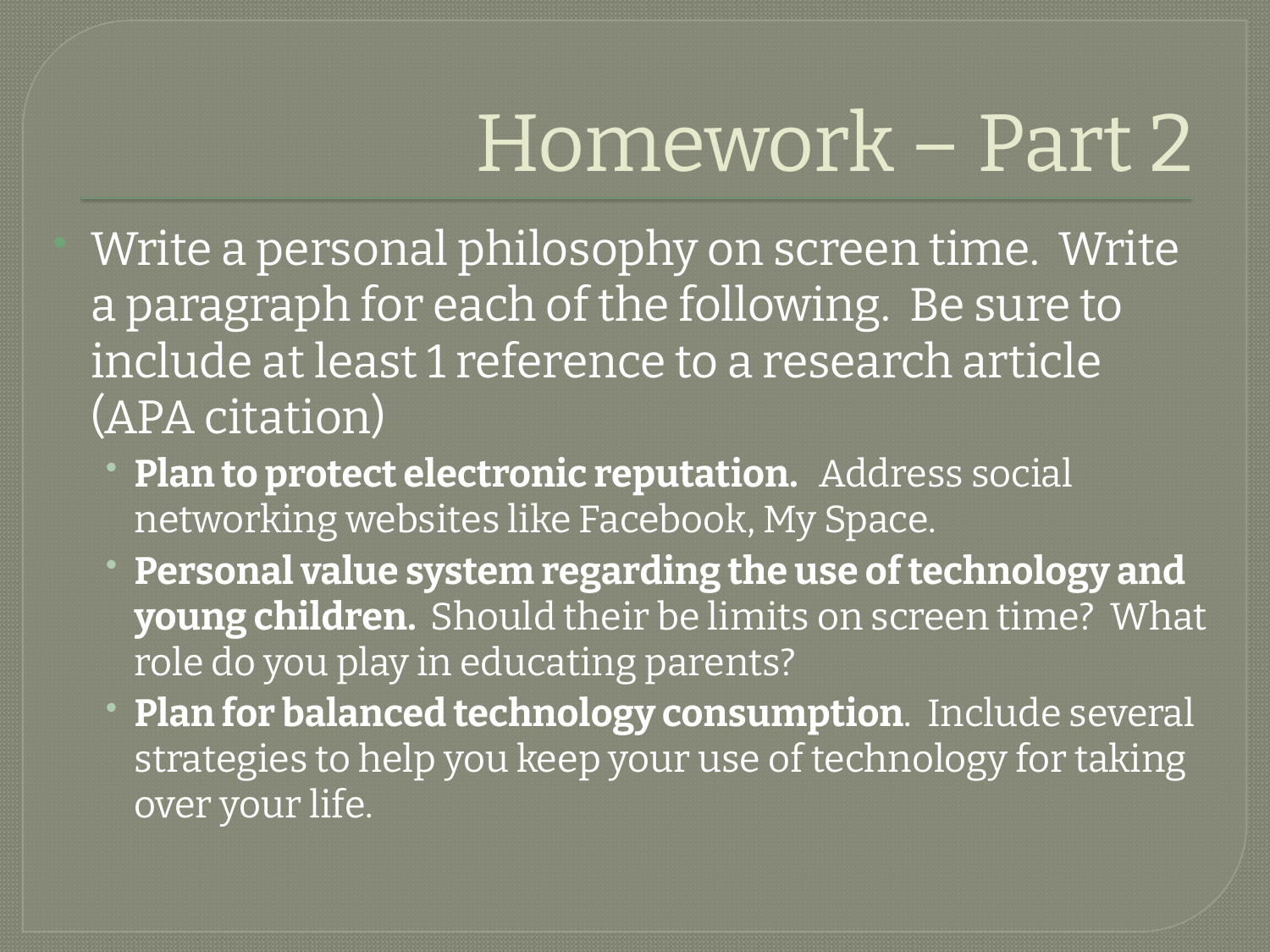

# Homework – Part 2
Write a personal philosophy on screen time.  Write a paragraph for each of the following.  Be sure to include at least 1 reference to a research article (APA citation)
Plan to protect electronic reputation.   Address social networking websites like Facebook, My Space.
Personal value system regarding the use of technology and young children.  Should their be limits on screen time?  What role do you play in educating parents?
Plan for balanced technology consumption.  Include several strategies to help you keep your use of technology for taking over your life.